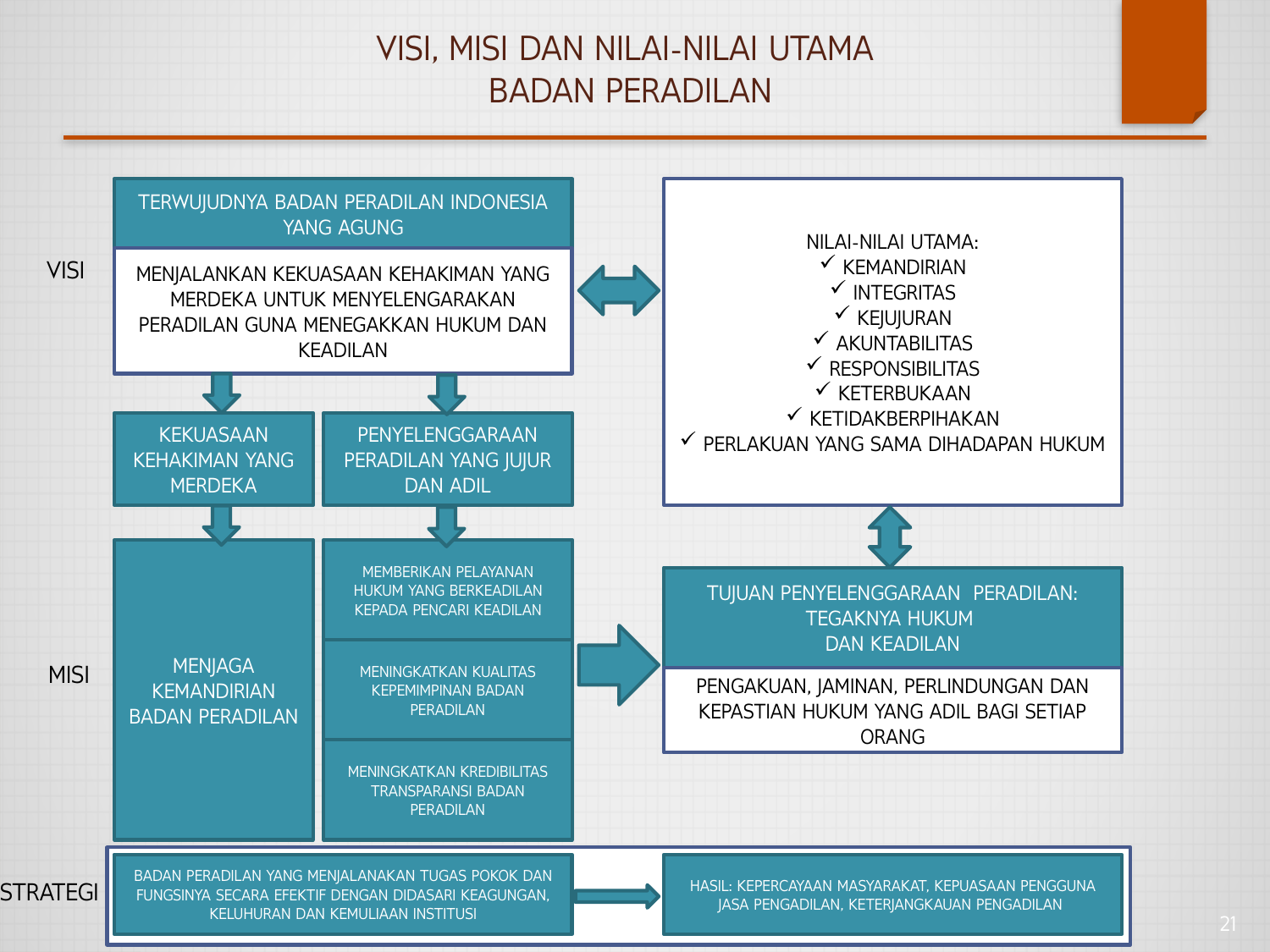

# VISI, MISI DAN NILAI-NILAI UTAMA BADAN PERADILAN
TERWUJUDNYA BADAN PERADILAN INDONESIA YANG AGUNG
NILAI-NILAI UTAMA:
KEMANDIRIAN
INTEGRITAS
KEJUJURAN
AKUNTABILITAS
RESPONSIBILITAS
KETERBUKAAN
KETIDAKBERPIHAKAN
PERLAKUAN YANG SAMA DIHADAPAN HUKUM
MENJALANKAN KEKUASAAN KEHAKIMAN YANG MERDEKA UNTUK MENYELENGARAKAN PERADILAN GUNA MENEGAKKAN HUKUM DAN KEADILAN
VISI

PENYELENGGARAAN PERADILAN YANG JUJUR DAN ADIL
KEKUASAAN KEHAKIMAN YANG MERDEKA

MENJAGA KEMANDIRIAN BADAN PERADILAN
MEMBERIKAN PELAYANAN HUKUM YANG BERKEADILAN KEPADA PENCARI KEADILAN
TUJUAN PENYELENGGARAAN  PERADILAN:
TEGAKNYA HUKUM
DAN KEADILAN

MENINGKATKAN KUALITAS KEPEMIMPINAN BADAN PERADILAN
MISI
PENGAKUAN, JAMINAN, PERLINDUNGAN DAN KEPASTIAN HUKUM YANG ADIL BAGI SETIAP ORANG
MENINGKATKAN KREDIBILITAS TRANSPARANSI BADAN PERADILAN

BADAN PERADILAN YANG MENJALANAKAN TUGAS POKOK DAN FUNGSINYA SECARA EFEKTIF DENGAN DIDASARI KEAGUNGAN, KELUHURAN DAN KEMULIAAN INSTITUSI
HASIL: KEPERCAYAAN MASYARAKAT, KEPUASAAN PENGGUNA JASA PENGADILAN, KETERJANGKAUAN PENGADILAN
STRATEGI
21